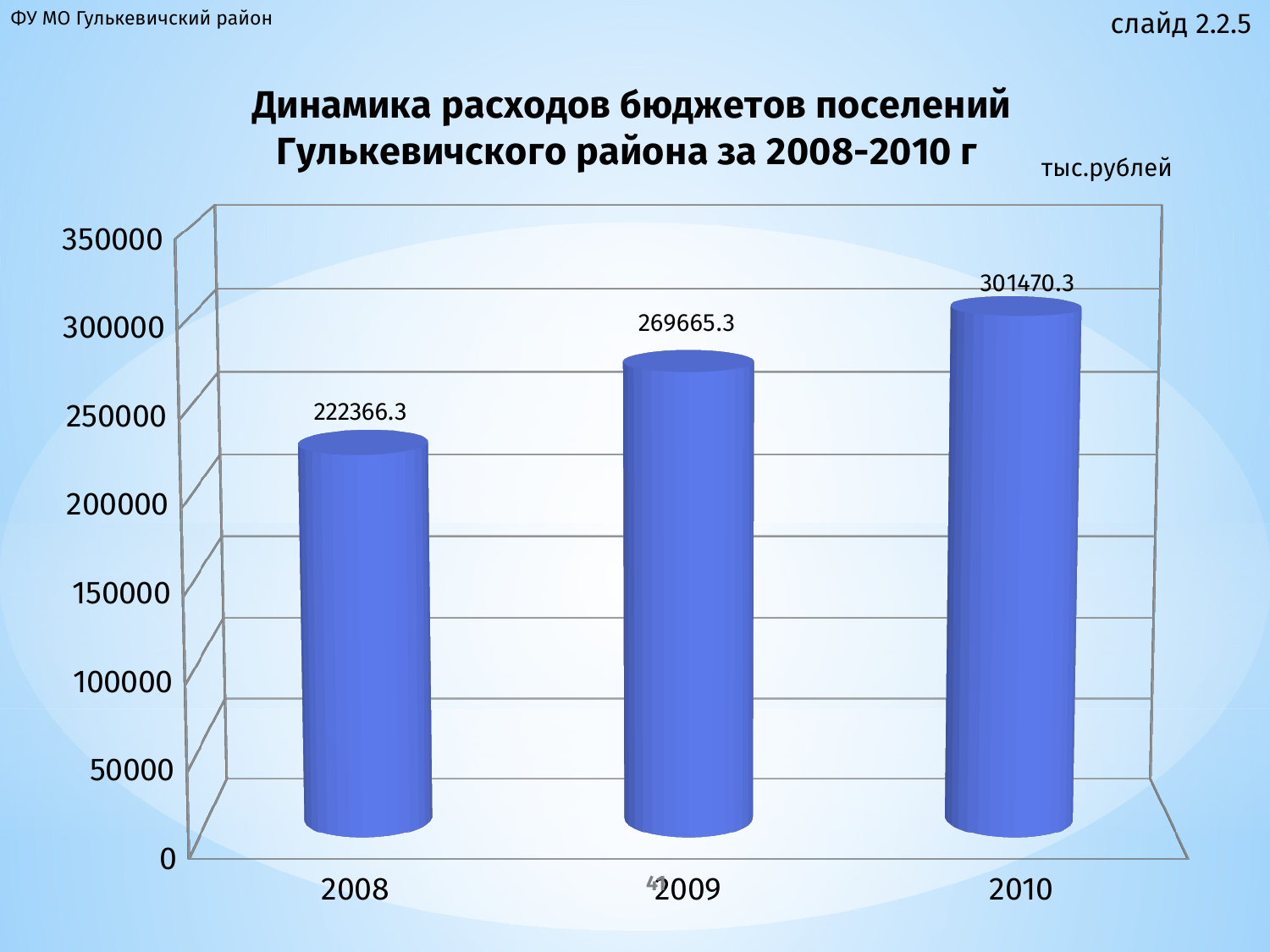

ФУ МО Гулькевичский район
слайд 2.2.5

[unsupported chart]

тыс.рублей
41